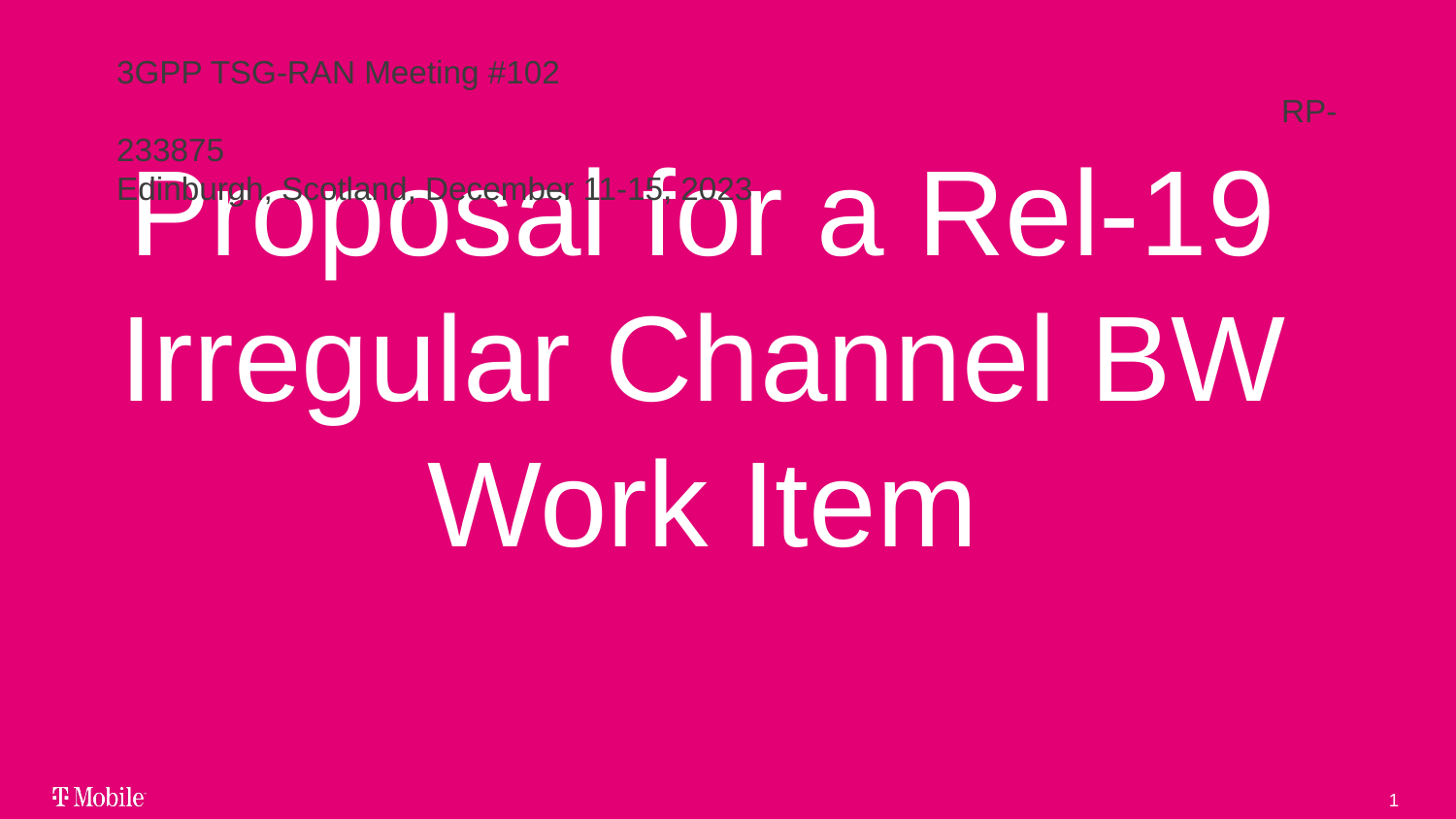

3GPP TSG-RAN Meeting #102													RP-233875
Edinburgh, Scotland, December 11-15, 2023
# Proposal for a Rel-19 Irregular Channel BW Work Item